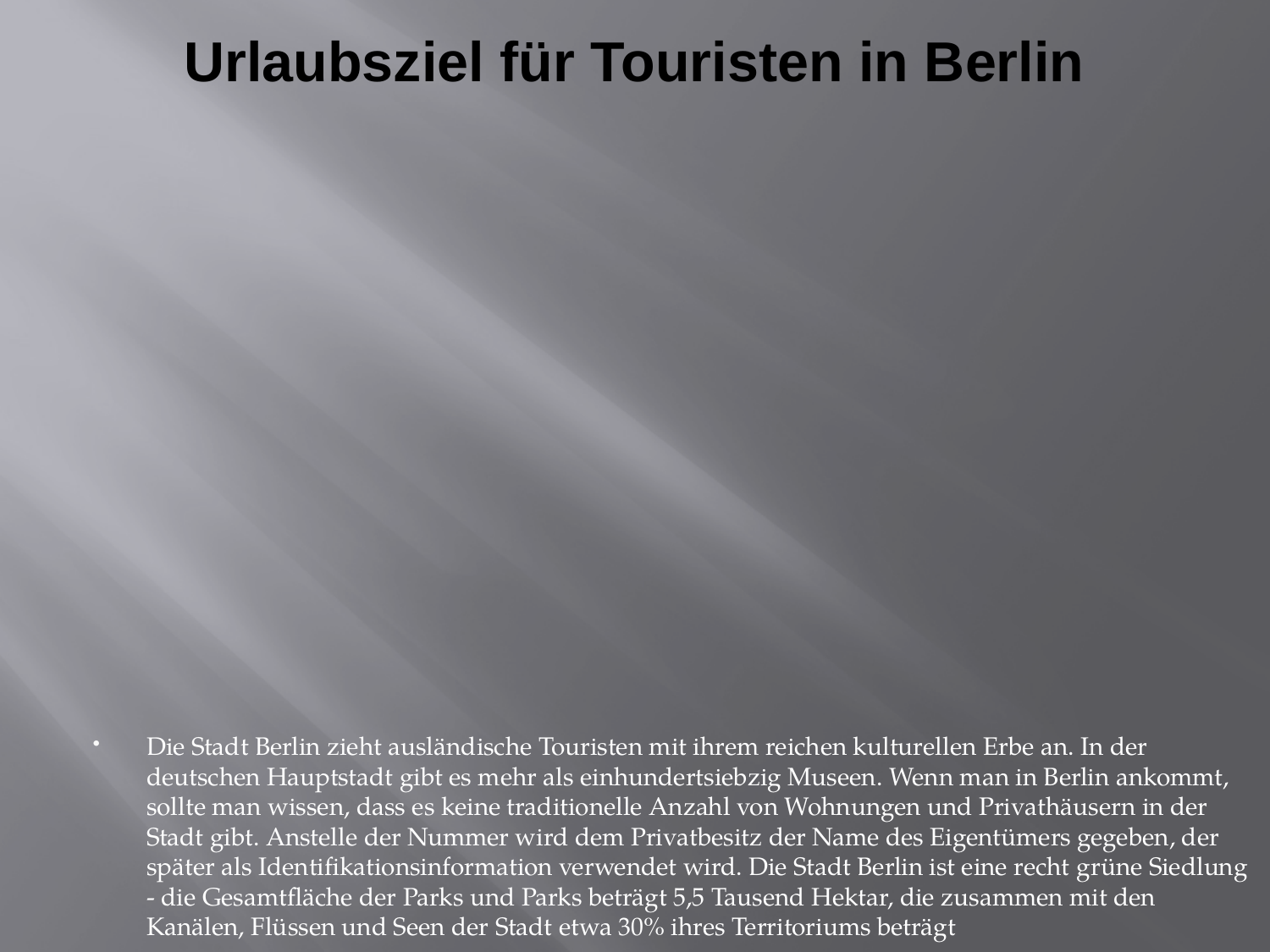

# Urlaubsziel für Touristen in Berlin
Die Stadt Berlin zieht ausländische Touristen mit ihrem reichen kulturellen Erbe an. In der deutschen Hauptstadt gibt es mehr als einhundertsiebzig Museen. Wenn man in Berlin ankommt, sollte man wissen, dass es keine traditionelle Anzahl von Wohnungen und Privathäusern in der Stadt gibt. Anstelle der Nummer wird dem Privatbesitz der Name des Eigentümers gegeben, der später als Identifikationsinformation verwendet wird. Die Stadt Berlin ist eine recht grüne Siedlung - die Gesamtfläche der Parks und Parks beträgt 5,5 Tausend Hektar, die zusammen mit den Kanälen, Flüssen und Seen der Stadt etwa 30% ihres Territoriums beträgt